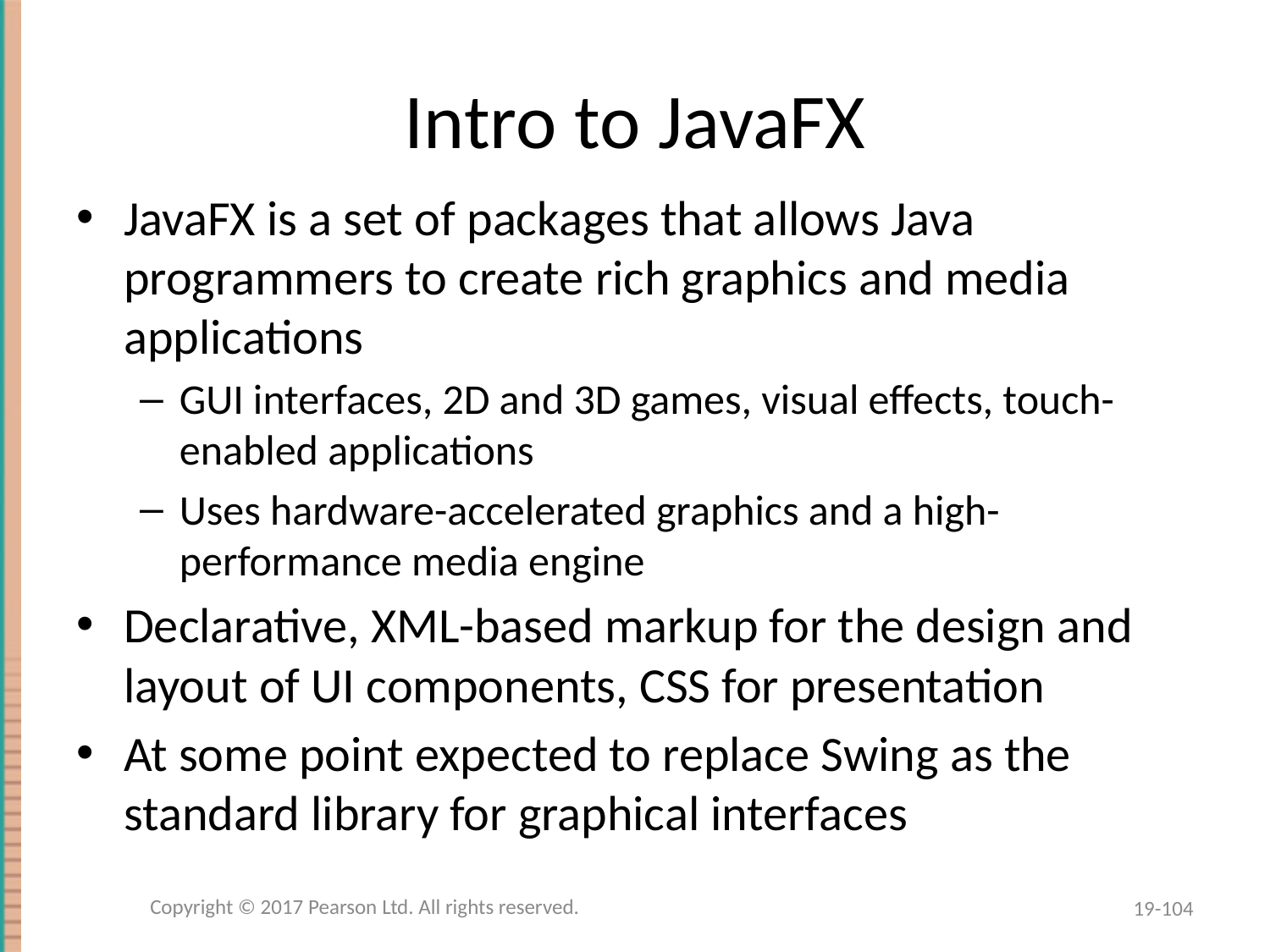

# Intro to JavaFX
JavaFX is a set of packages that allows Java programmers to create rich graphics and media applications
GUI interfaces, 2D and 3D games, visual effects, touch-enabled applications
Uses hardware-accelerated graphics and a high-performance media engine
Declarative, XML-based markup for the design and layout of UI components, CSS for presentation
At some point expected to replace Swing as the standard library for graphical interfaces
Copyright © 2017 Pearson Ltd. All rights reserved.
19-104